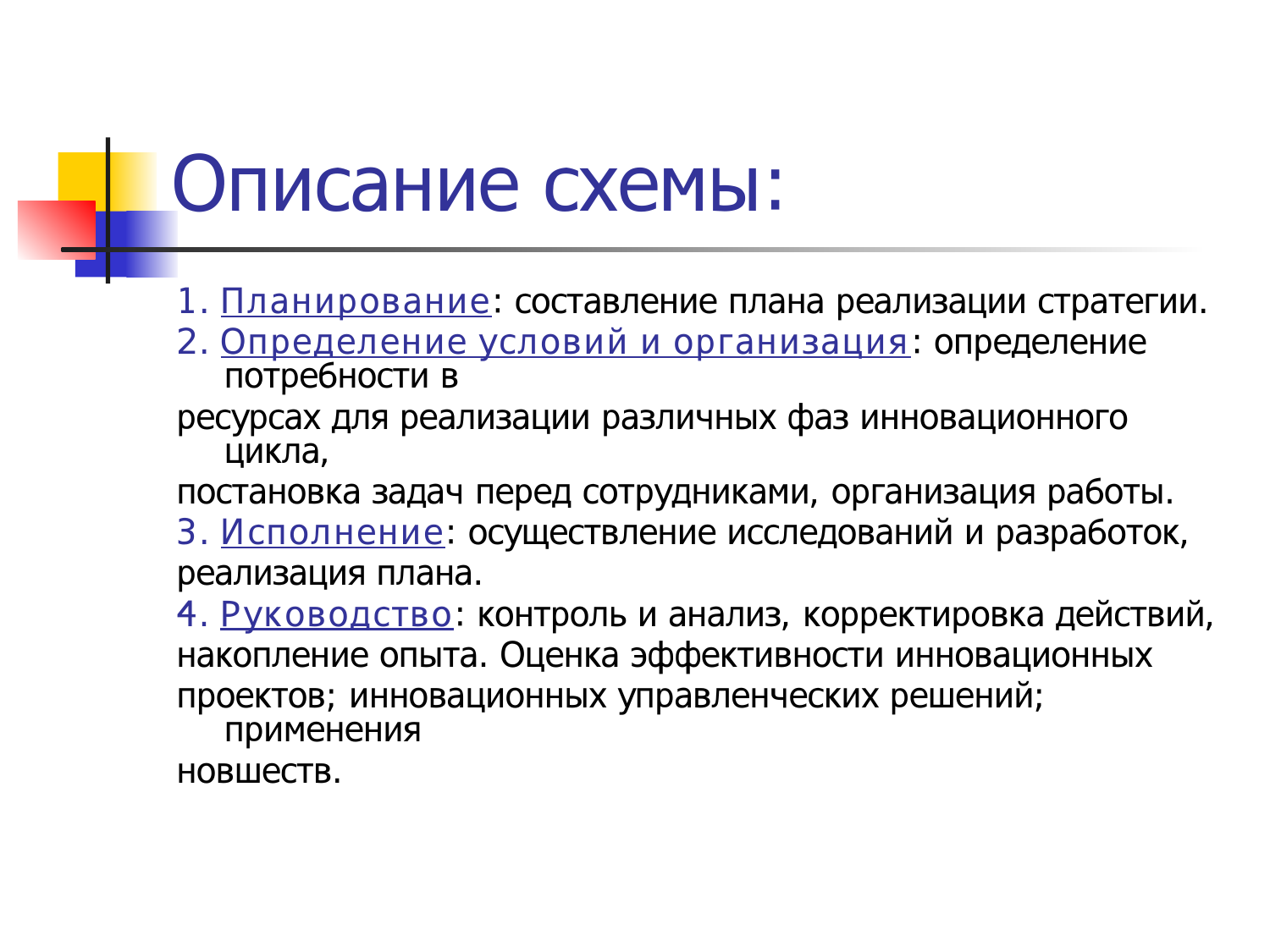

# Описание схемы:
1. Планирование: составление плана реализации стратегии.
2. Определение условий и организация: определение потребности в
ресурсах для реализации различных фаз инновационного цикла,
постановка задач перед сотрудниками, организация работы.
3. Исполнение: осуществление исследований и разработок,
реализация плана.
4. Руководство: контроль и анализ, корректировка действий,
накопление опыта. Оценка эффективности инновационных
проектов; инновационных управленческих решений; применения
новшеств.